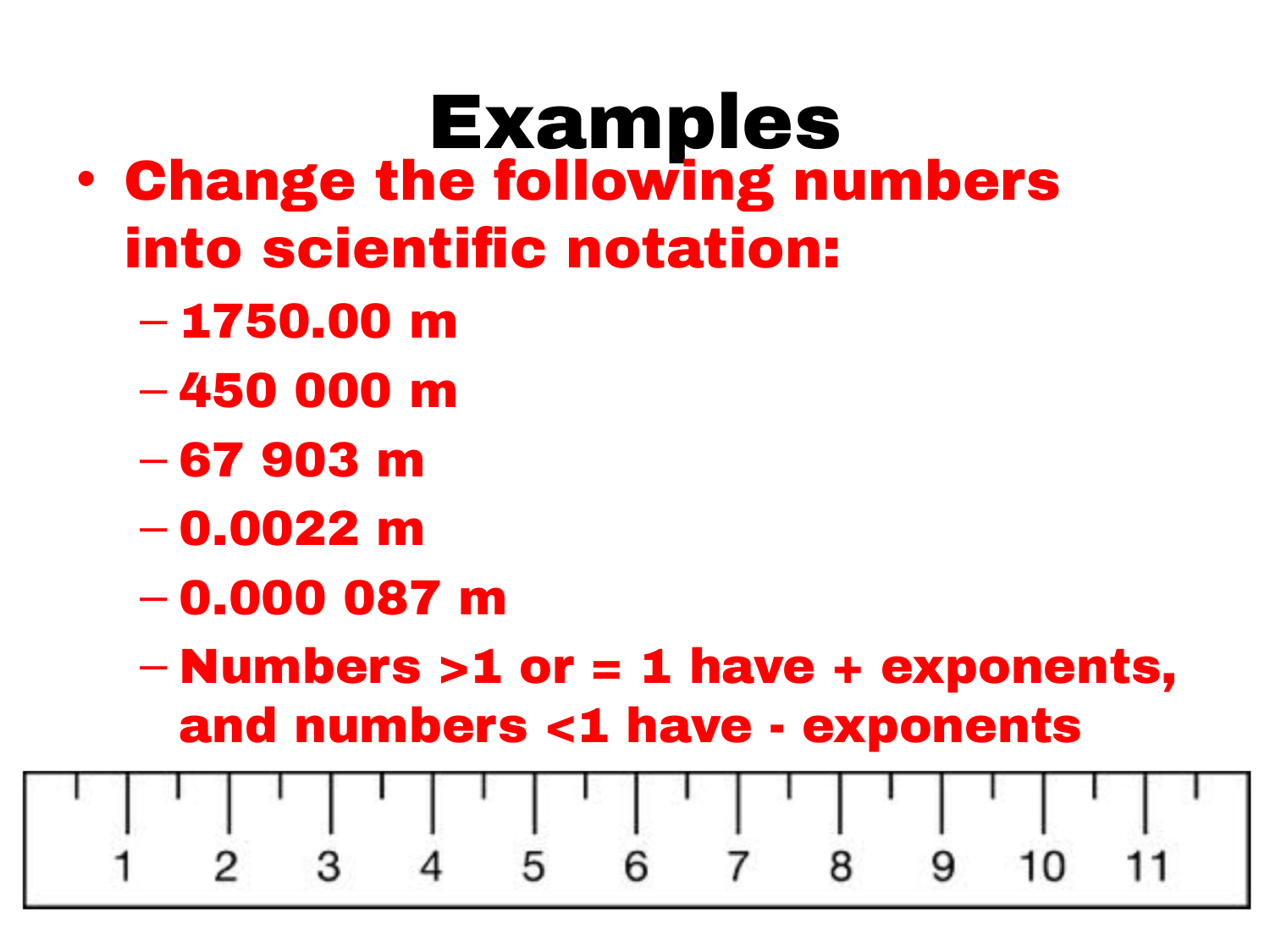

# Examples
Change the following numbers into scientific notation:
1750.00 m
450 000 m
67 903 m
0.0022 m
0.000 087 m
Numbers >1 or = 1 have + exponents, and numbers <1 have - exponents